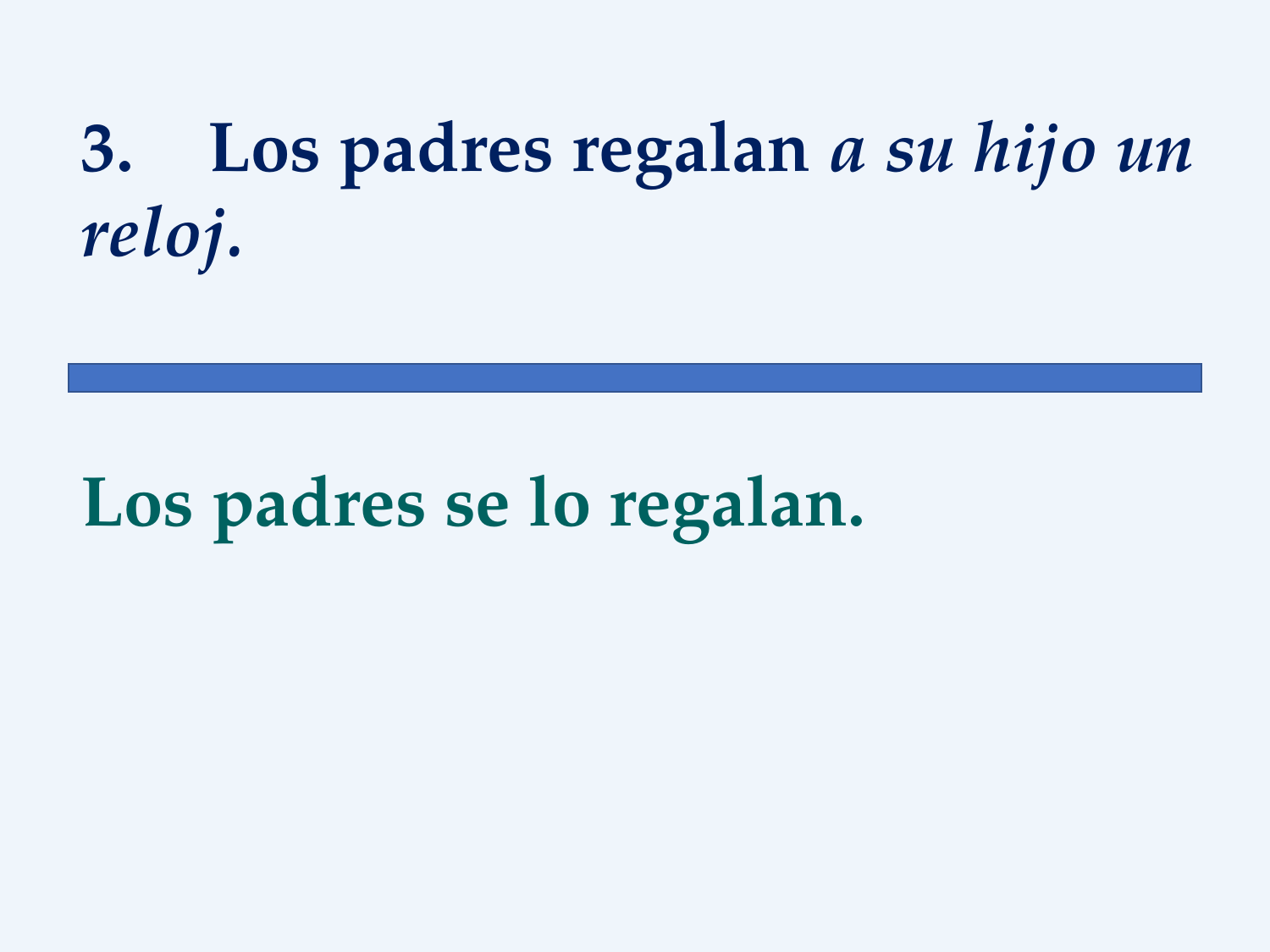

3.	Los padres regalan a su hijo un reloj.

Los padres se lo regalan.